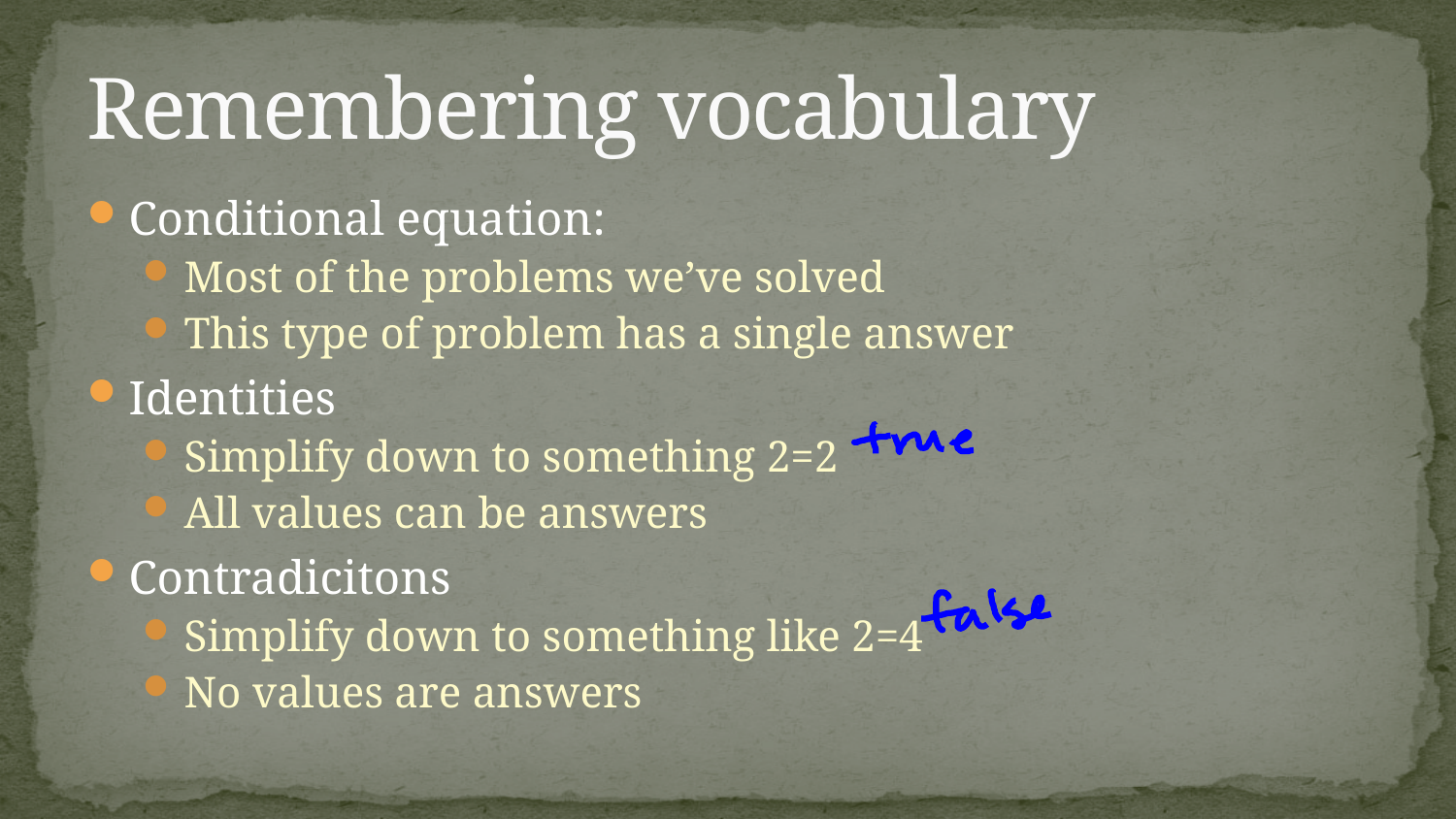

# Remembering vocabulary
Conditional equation:
Most of the problems we’ve solved
This type of problem has a single answer
Identities
Simplify down to something 2=2
All values can be answers
Contradicitons
Simplify down to something like 2=4
No values are answers